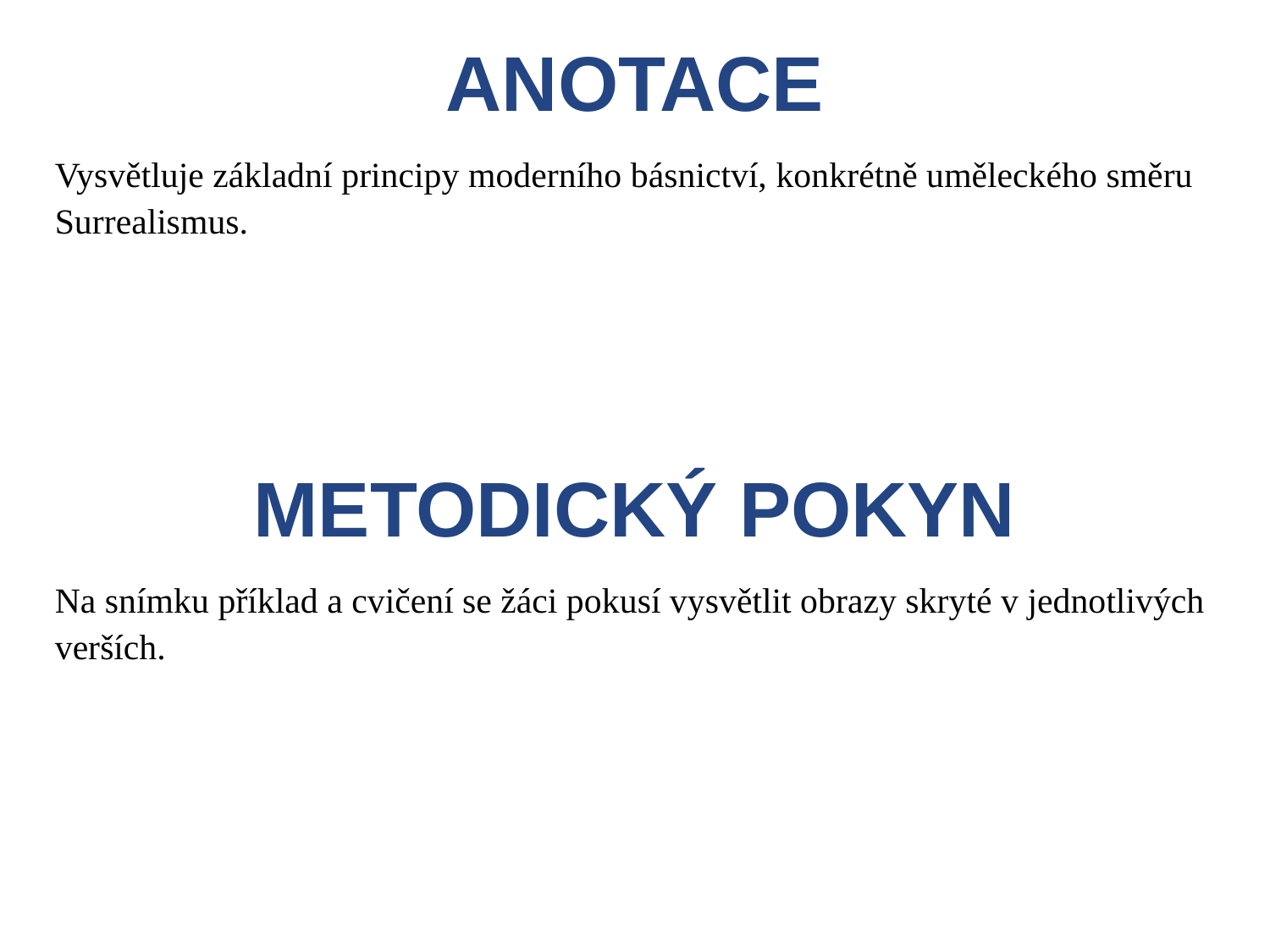

ANOTACE
Vysvětluje základní principy moderního básnictví, konkrétně uměleckého směru Surrealismus.
METODICKÝ POKYN
Na snímku příklad a cvičení se žáci pokusí vysvětlit obrazy skryté v jednotlivých verších.